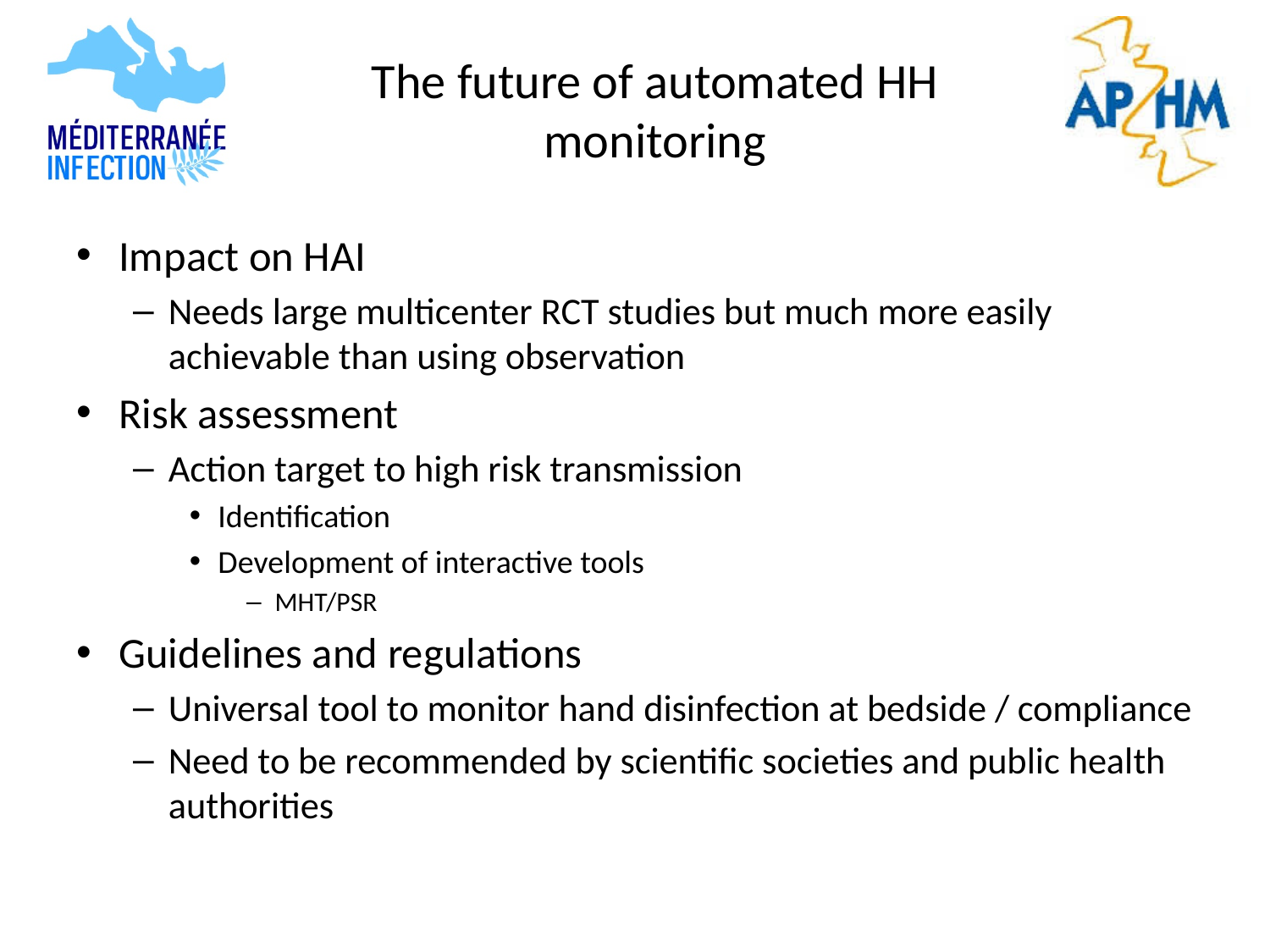

# The future of automated HH monitoring
Impact on HAI
Needs large multicenter RCT studies but much more easily achievable than using observation
Risk assessment
Action target to high risk transmission
Identification
Development of interactive tools
MHT/PSR
Guidelines and regulations
Universal tool to monitor hand disinfection at bedside / compliance
Need to be recommended by scientific societies and public health authorities